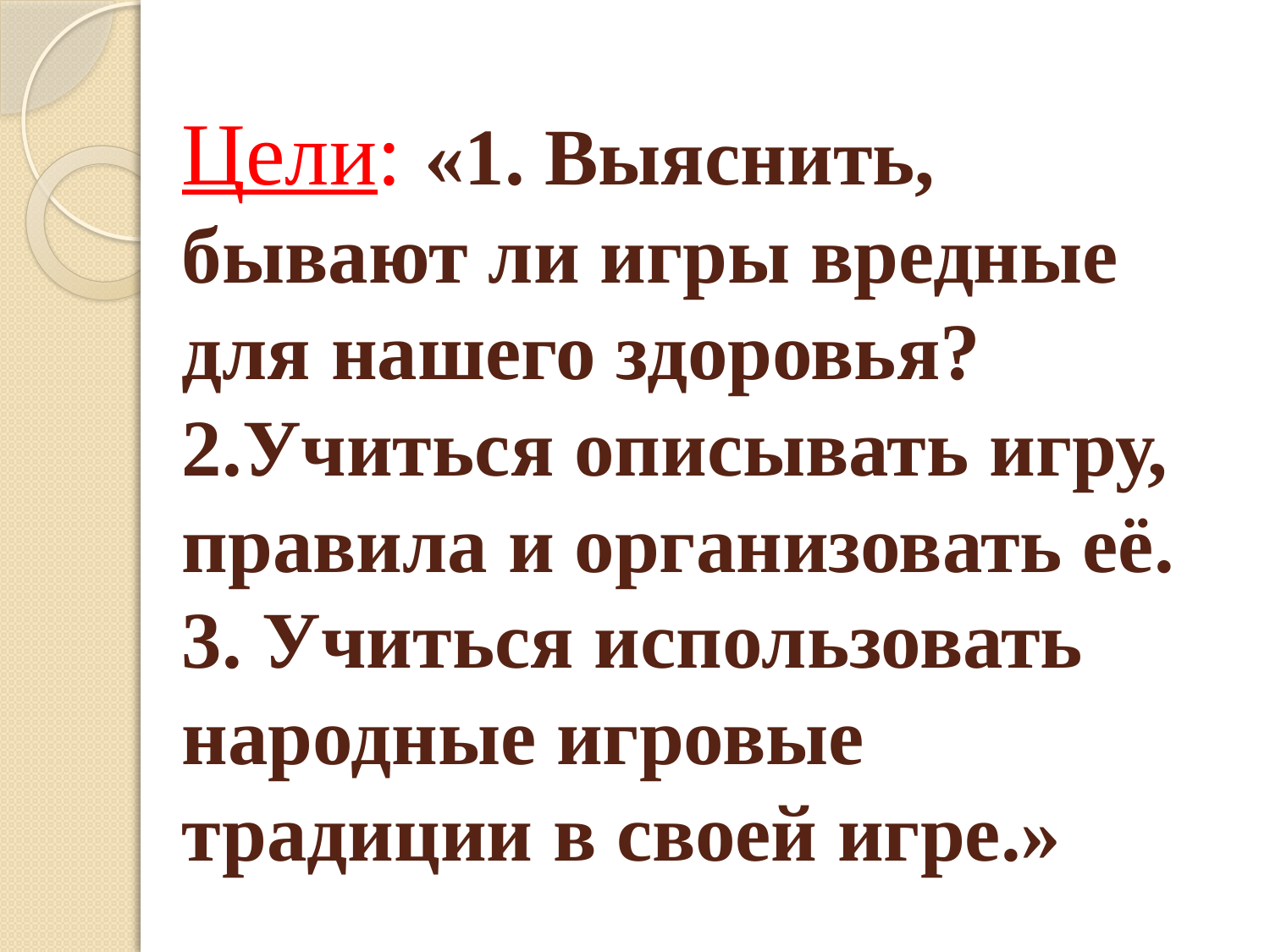

# Цели: «1. Выяснить, бывают ли игры вредные для нашего здоровья? 2.Учиться описывать игру,  правила и организовать её. 3. Учиться использовать народные игровые традиции в своей игре.»